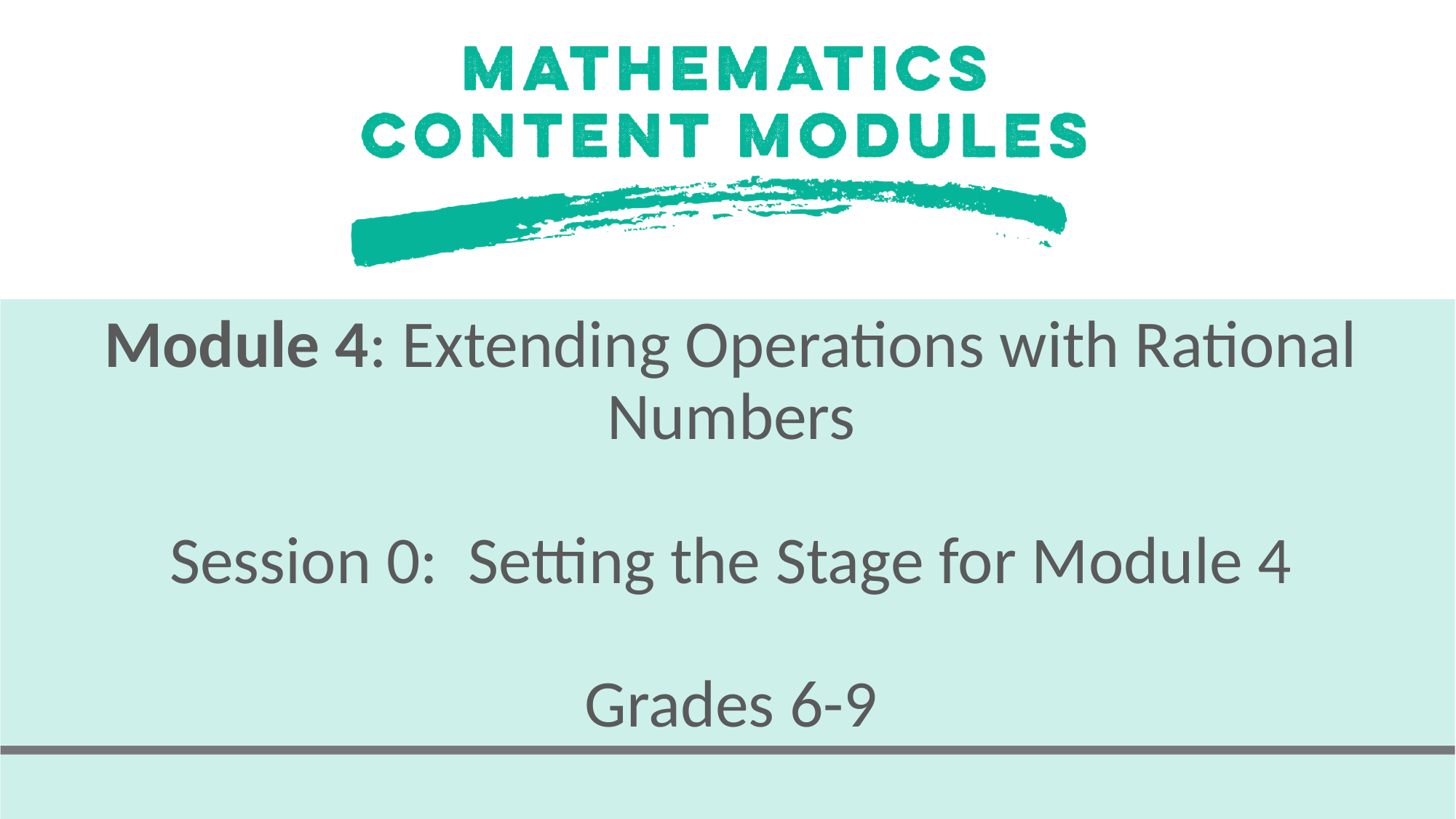

# Module 4: Extending Operations with Rational Numbers Session 0:  Setting the Stage for Module 4 Grades 6-9